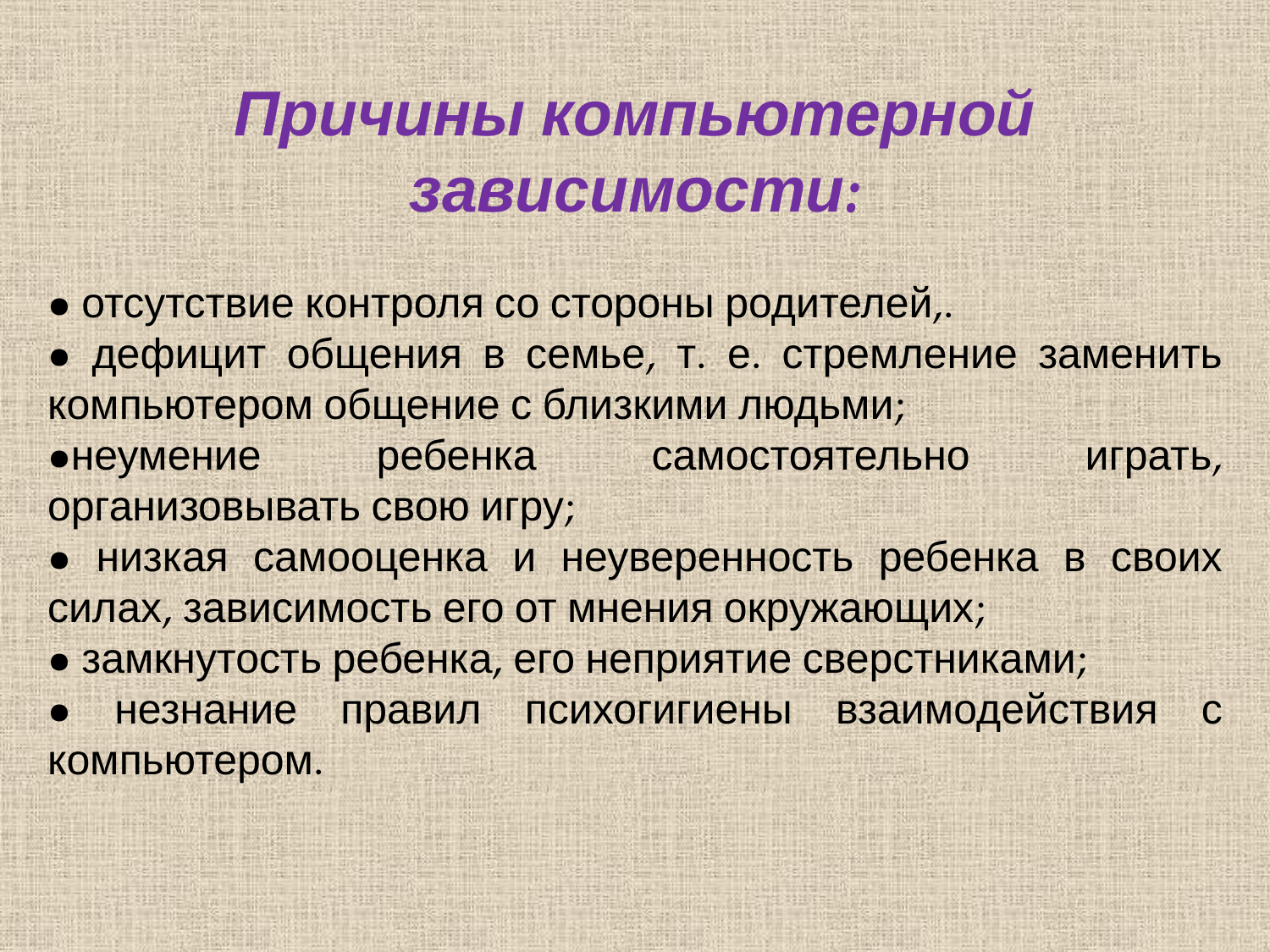

Причины компьютерной зависимости:

• отсутствие контроля со стороны родителей,.
• дефицит общения в семье, т. е. стремление заменить компьютером общение с близкими людьми;
•неумение ребенка самостоятельно играть, организовывать свою игру;
• низкая самооценка и неуверенность ребенка в своих силах, зависимость его от мнения окружающих;
• замкнутость ребенка, его неприятие сверстниками;
• незнание правил психогигиены взаимодействия с компьютером.